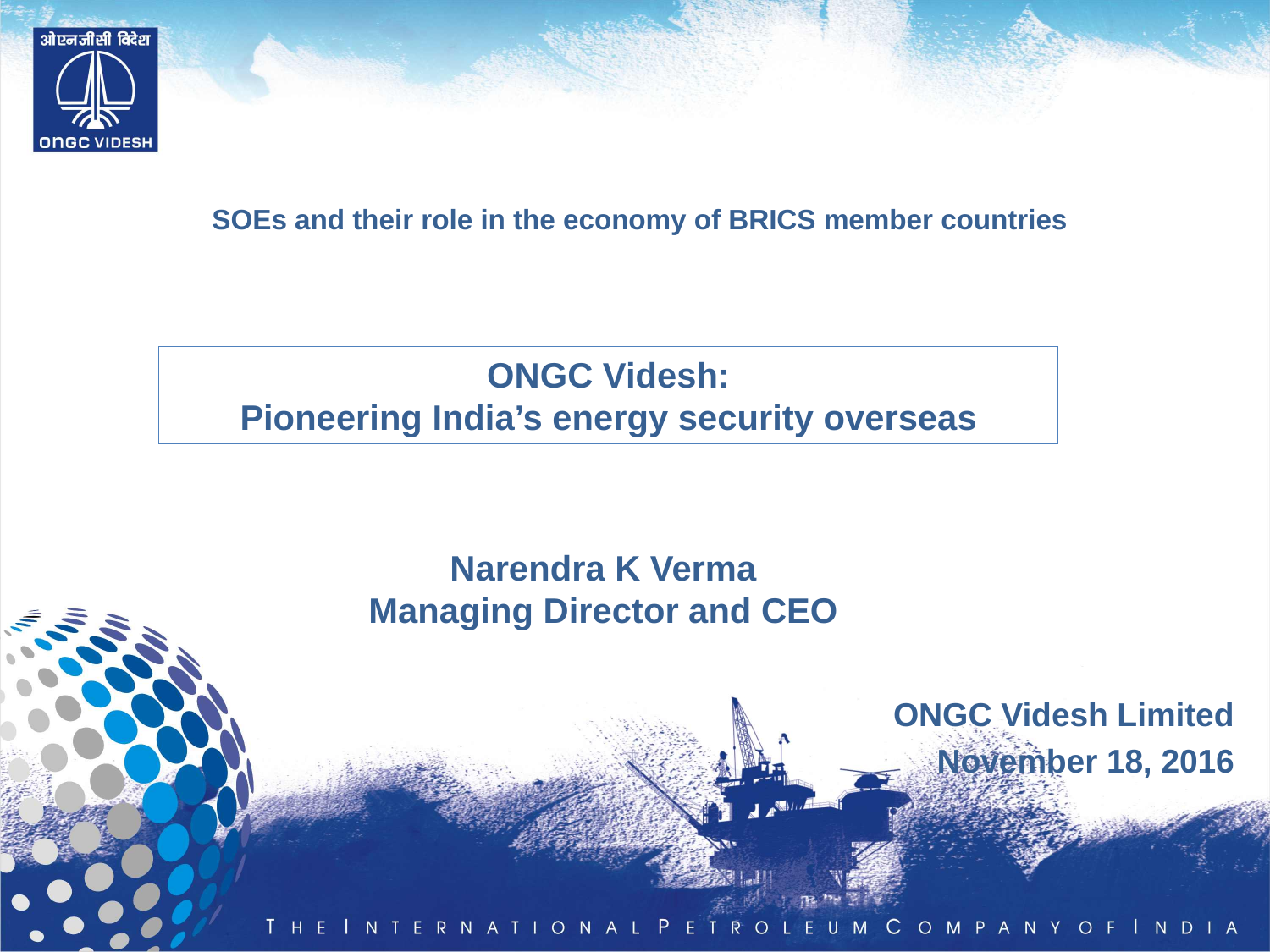

SOEs and their role in the economy of BRICS member countries
ONGC Videsh:
Pioneering India’s energy security overseas
Narendra K Verma
Managing Director and CEO
ONGC Videsh Limited
November 18, 2016